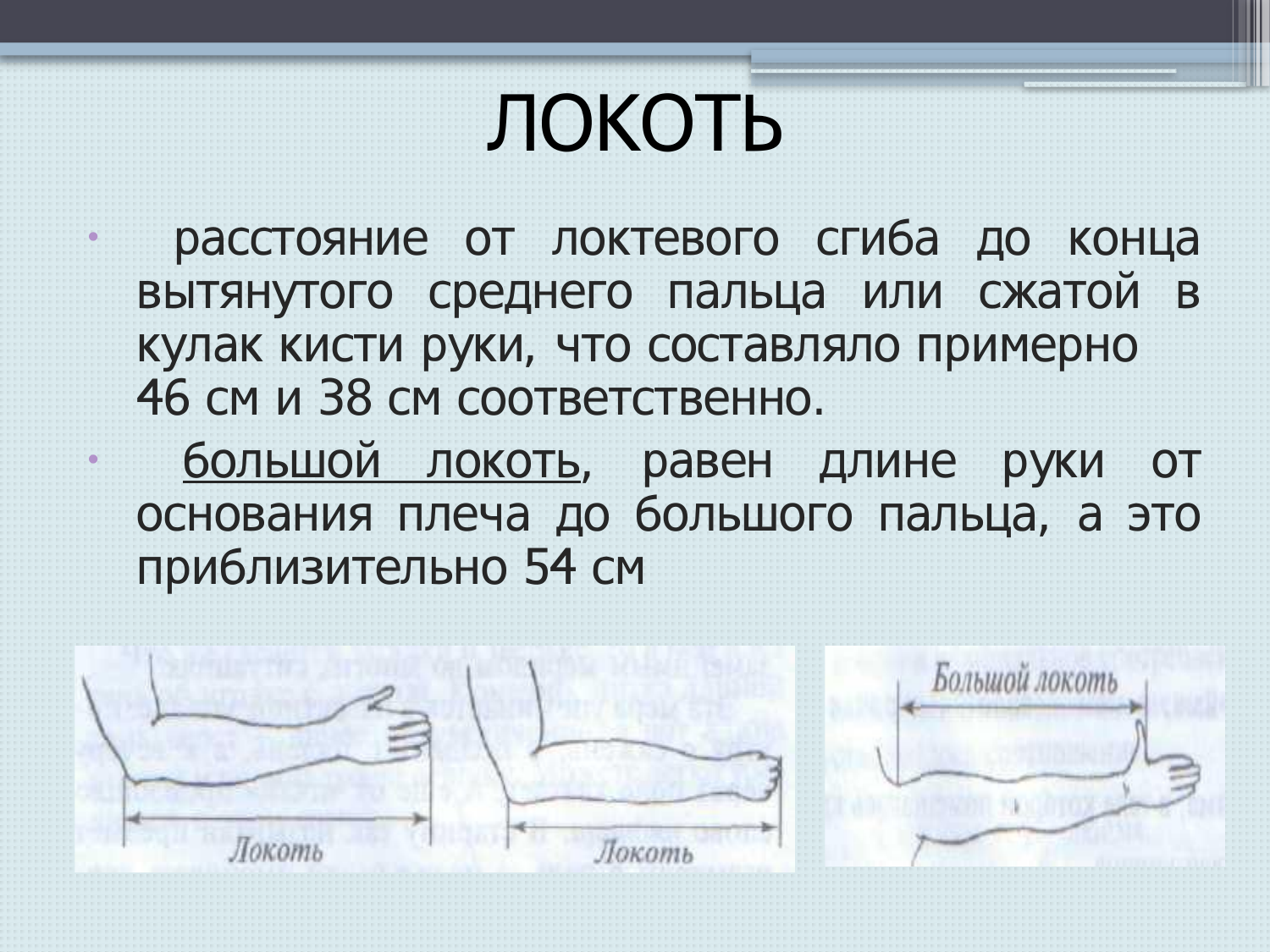

# ЛОКОТЬ
 расстояние от локтевого сгиба до конца вытянутого среднего пальца или сжатой в кулак кисти руки, что составляло примерно     46 см и 38 см соответственно.
 большой локоть, равен длине руки от основания плеча до большого пальца, а это приблизительно 54 см